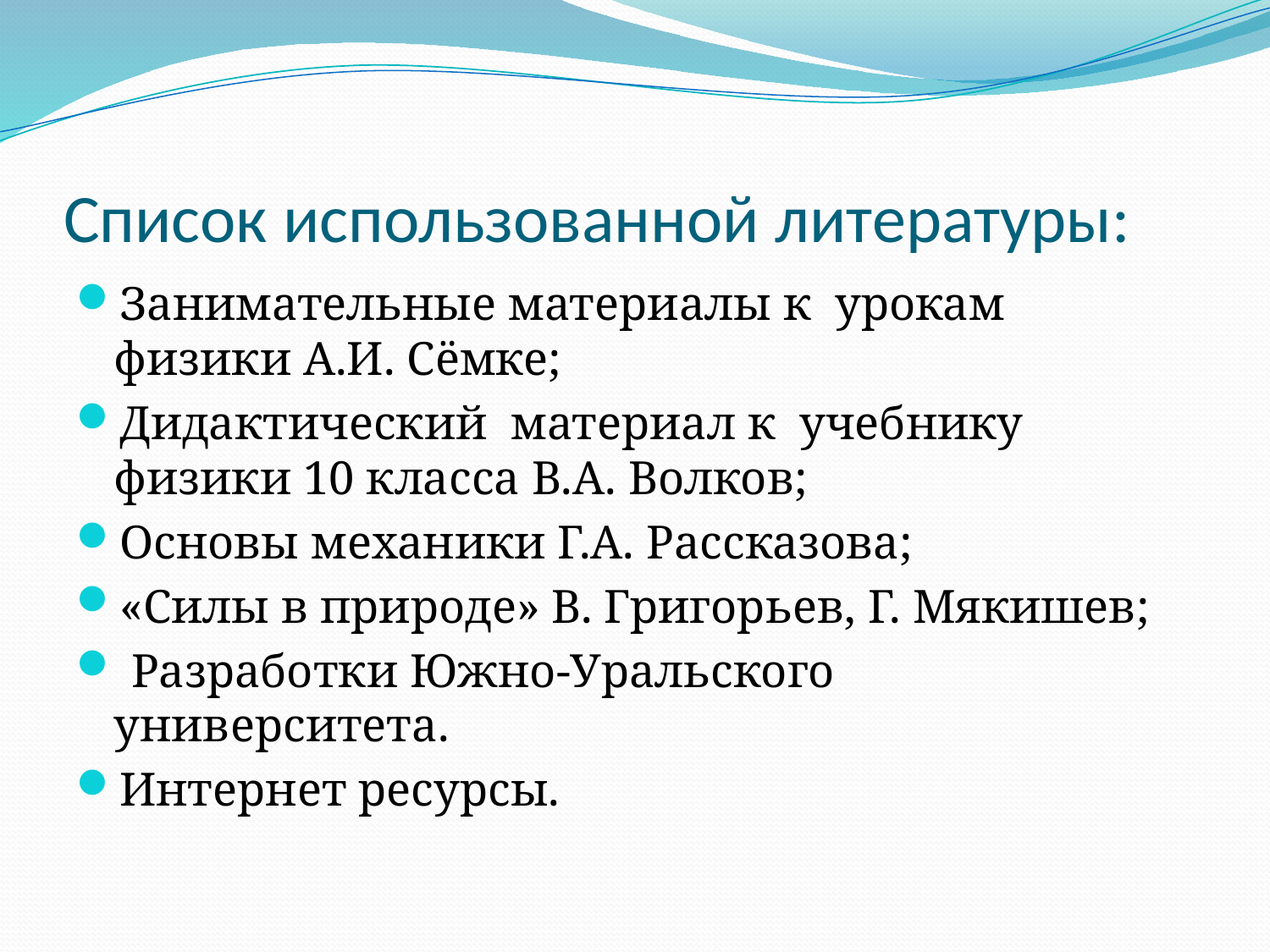

# Список использованной литературы:
Занимательные материалы к  урокам физики А.И. Сёмке;
Дидактический  материал к  учебнику  физики 10 класса В.А. Волков;
Основы механики Г.А. Рассказова;
«Силы в природе» В. Григорьев, Г. Мякишев;
 Разработки Южно-Уральского  университета.
Интернет ресурсы.